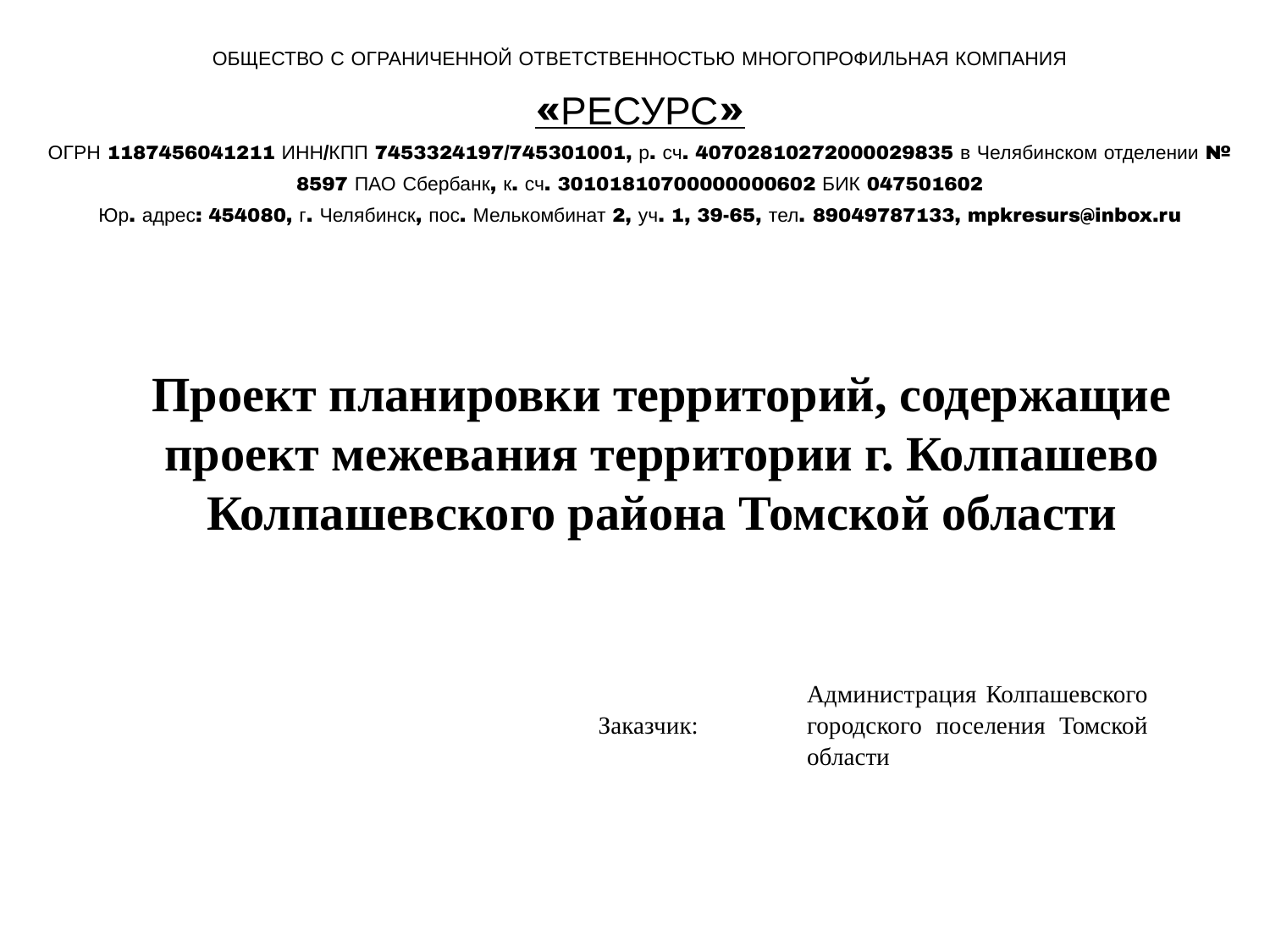

ОБЩЕСТВО С ОГРАНИЧЕННОЙ ОТВЕТСТВЕННОСТЬЮ МНОГОПРОФИЛЬНАЯ КОМПАНИЯ
«РЕСУРС»
ОГРН 1187456041211 ИНН/КПП 7453324197/745301001, р. сч. 40702810272000029835 в Челябинском отделении № 8597 ПАО Сбербанк, к. сч. 30101810700000000602 БИК 047501602
Юр. адрес: 454080, г. Челябинск, пос. Мелькомбинат 2, уч. 1, 39-65, тел. 89049787133, mpkresurs@inbox.ru

# Проект планировки территорий, содержащие проект межевания территории г. Колпашево Колпашевского района Томской области
| Заказчик: | Администрация Колпашевского городского поселения Томской области |
| --- | --- |